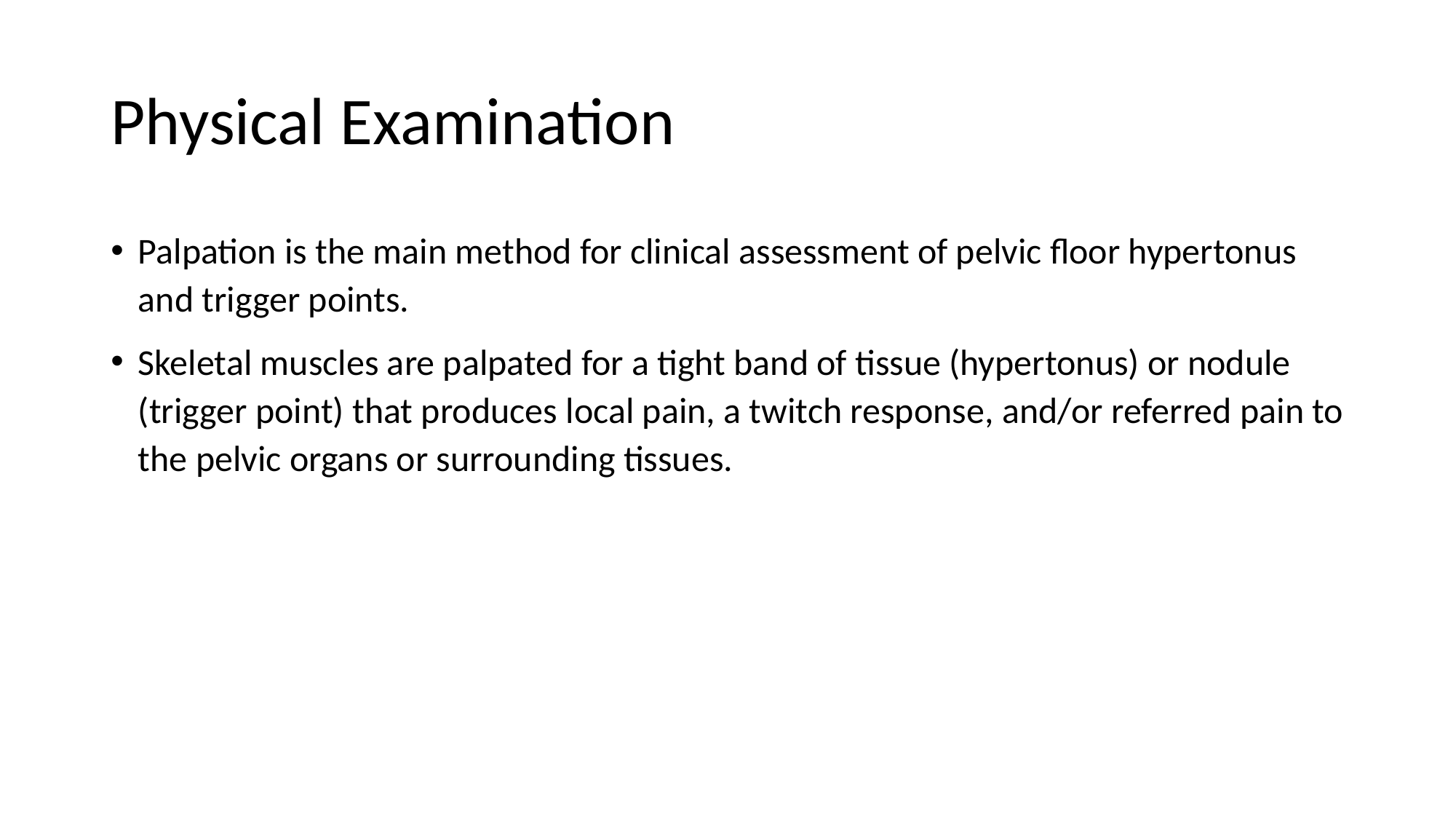

# Physical Examination
Palpation is the main method for clinical assessment of pelvic floor hypertonus and trigger points.
Skeletal muscles are palpated for a tight band of tissue (hypertonus) or nodule (trigger point) that produces local pain, a twitch response, and/or referred pain to the pelvic organs or surrounding tissues.